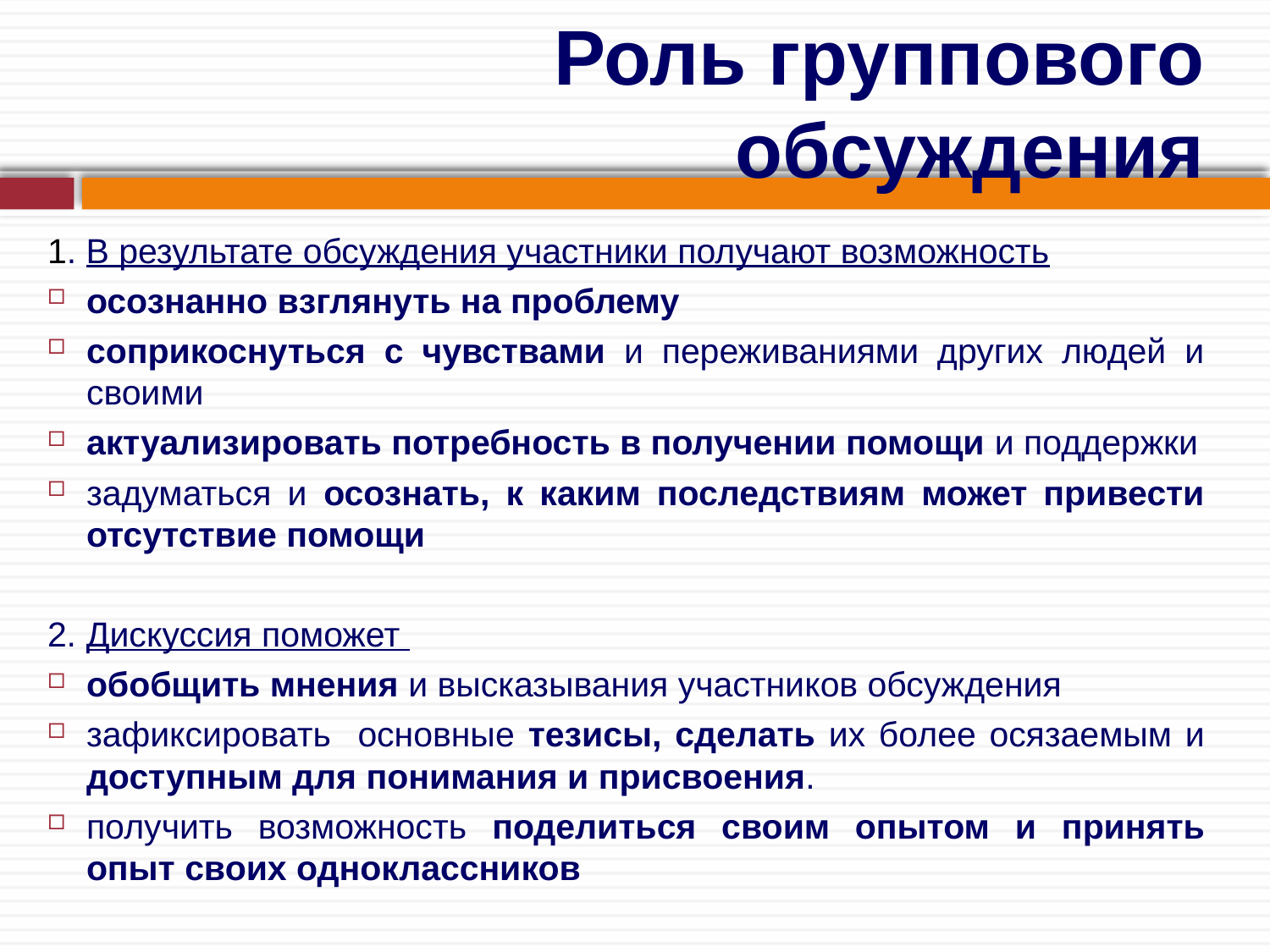

# Роль группового обсуждения
1. В результате обсуждения участники получают возможность
осознанно взглянуть на проблему
соприкоснуться с чувствами и переживаниями других людей и своими
актуализировать потребность в получении помощи и поддержки
задуматься и осознать, к каким последствиям может привести отсутствие помощи

2. Дискуссия поможет
обобщить мнения и высказывания участников обсуждения
зафиксировать  основные тезисы, сделать их более осязаемым и доступным для понимания и присвоения.
получить возможность поделиться своим опытом и принять опыт своих одноклассников